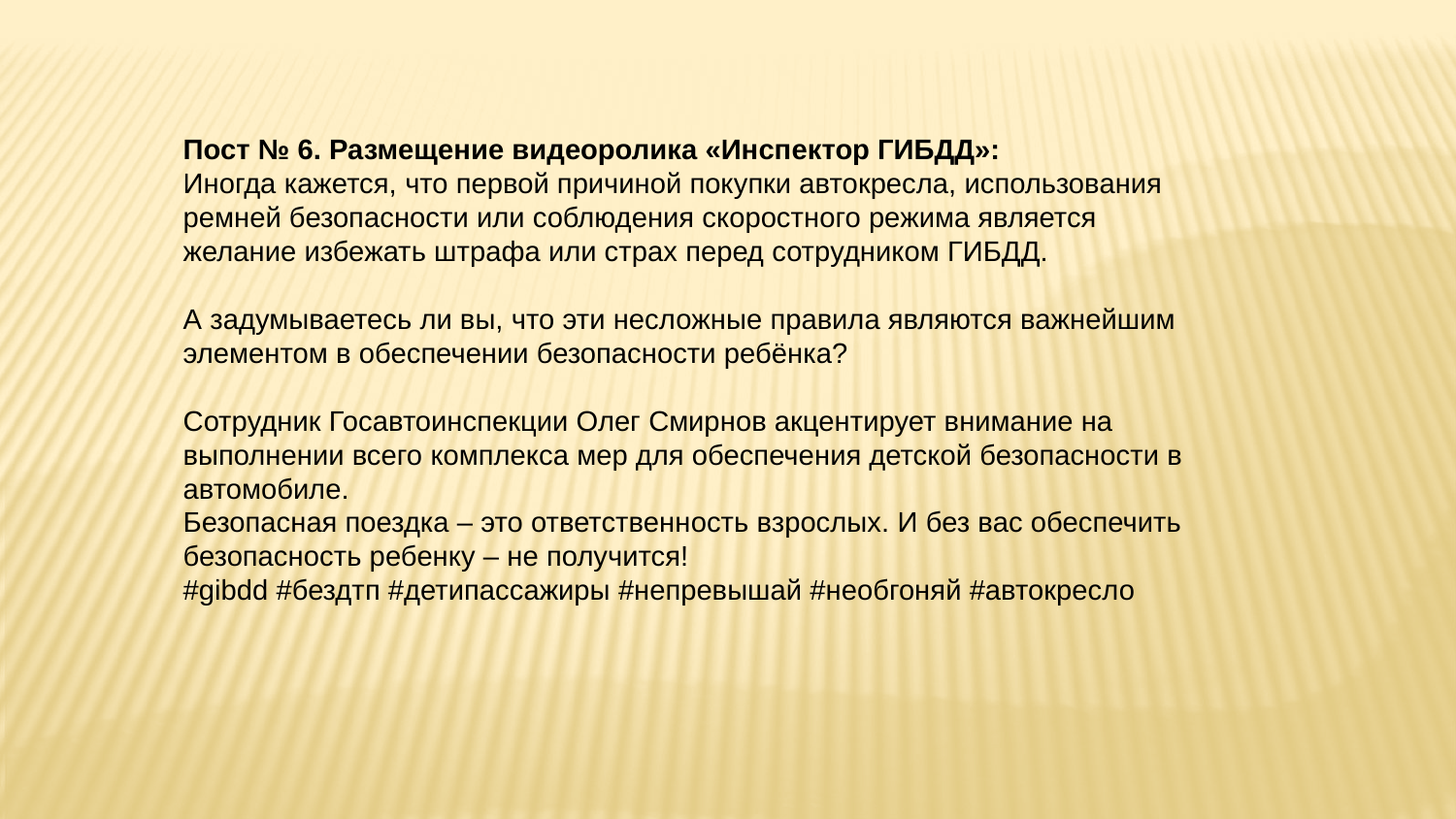

Пост № 6. Размещение видеоролика «Инспектор ГИБДД»:
Иногда кажется, что первой причиной покупки автокресла, использования ремней безопасности или соблюдения скоростного режима является желание избежать штрафа или страх перед сотрудником ГИБДД.

А задумываетесь ли вы, что эти несложные правила являются важнейшим элементом в обеспечении безопасности ребёнка?

Сотрудник Госавтоинспекции Олег Смирнов акцентирует внимание на выполнении всего комплекса мер для обеспечения детской безопасности в автомобиле.
Безопасная поездка – это ответственность взрослых. И без вас обеспечить
безопасность ребенку – не получится!
#gibdd #бездтп #детипассажиры #непревышай #необгоняй #автокресло